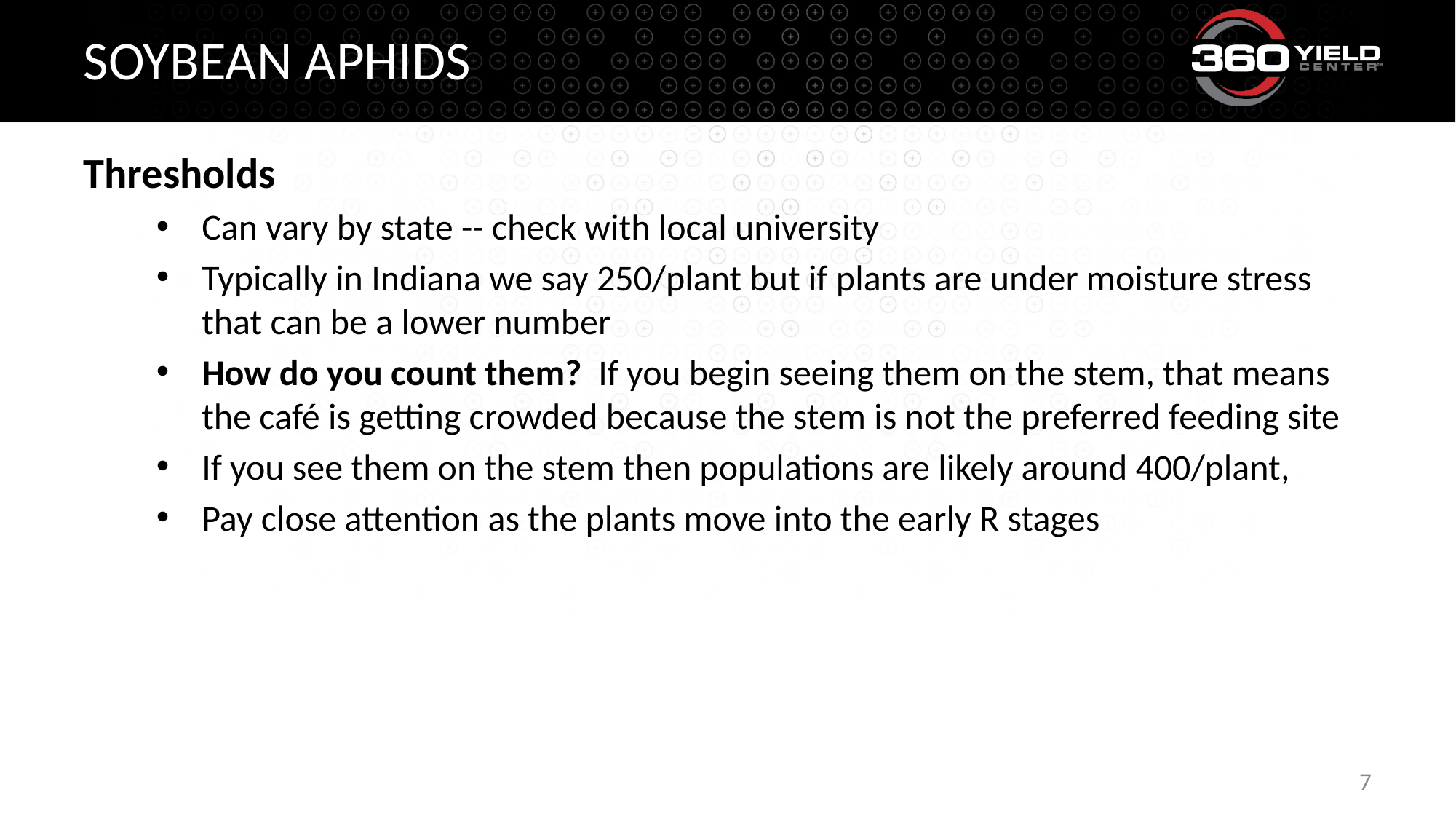

# Soybean aphids
Thresholds
Can vary by state -- check with local university
Typically in Indiana we say 250/plant but if plants are under moisture stress that can be a lower number
How do you count them?  If you begin seeing them on the stem, that means the café is getting crowded because the stem is not the preferred feeding site
If you see them on the stem then populations are likely around 400/plant,
Pay close attention as the plants move into the early R stages

7